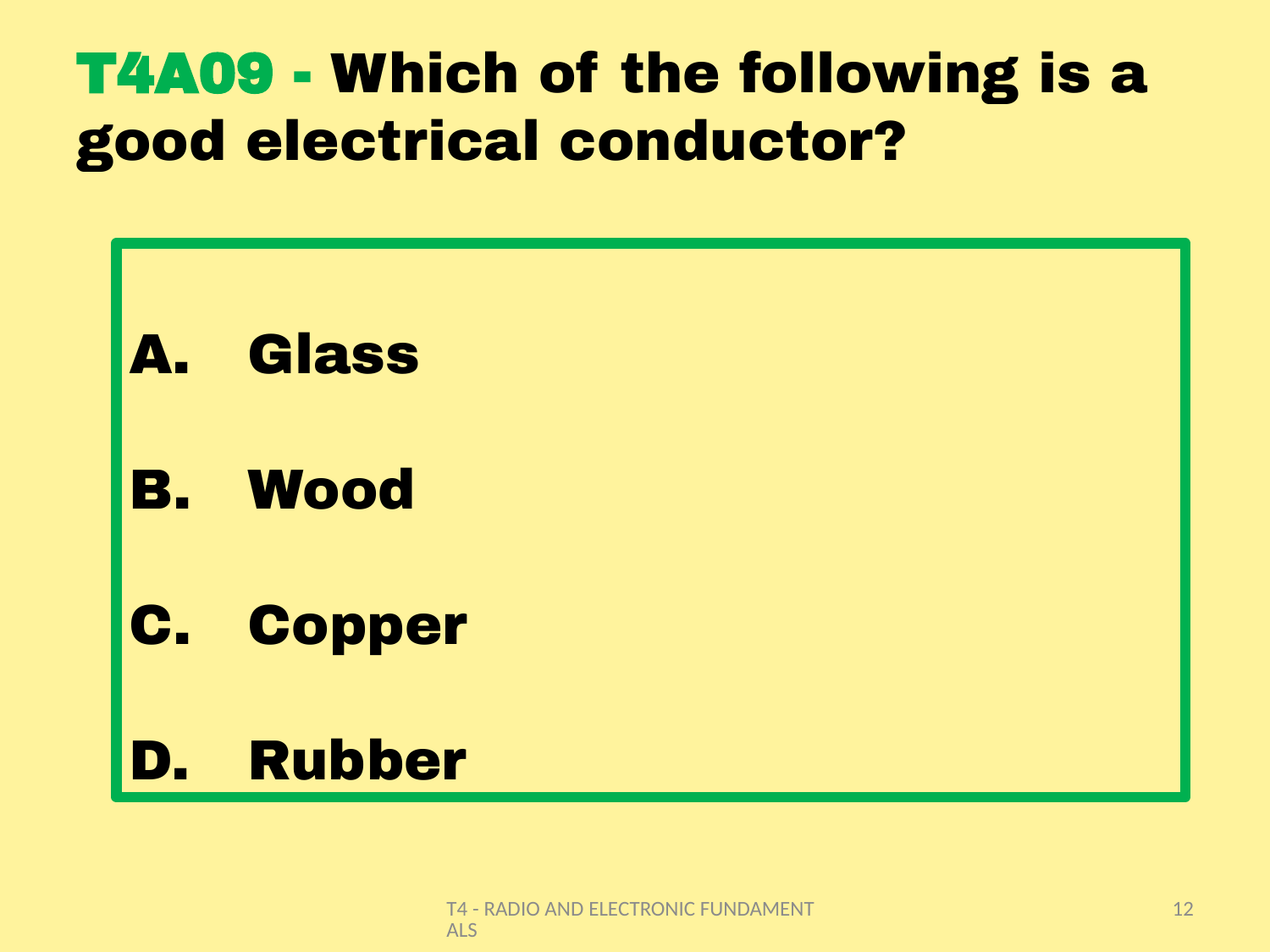

# T4A09 - Which of the following is a good electrical conductor?
Glass
Wood
Copper
Rubber
T4 - RADIO AND ELECTRONIC FUNDAMENTALS
12